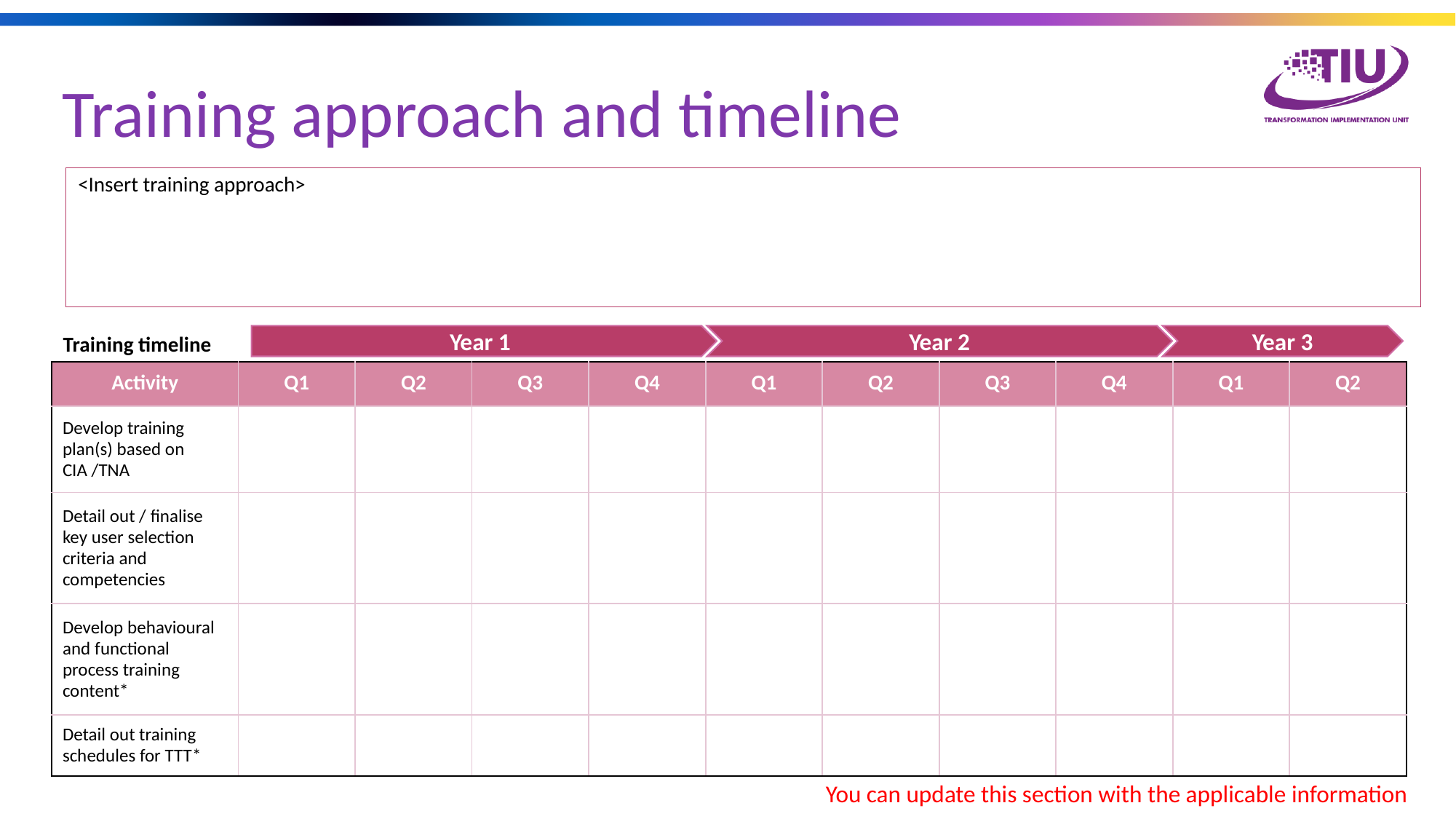

Training approach and timeline
<Insert training approach>
Training timeline
Year 1
Year 2
Year 3
| Activity | Q1 | Q2 | Q3 | Q4 | Q1 | Q2 | Q3 | Q4 | Q1 | Q2 |
| --- | --- | --- | --- | --- | --- | --- | --- | --- | --- | --- |
| Develop training plan(s) based on CIA /TNA |  |  |  |  |  |  |  |  |  |  |
| Detail out / finalise key user selection criteria and competencies |  |  |  |  |  |  |  |  |  |  |
| Develop behavioural and functional process training content\* |  |  |  |  |  |  |  |  |  |  |
| Detail out training schedules for TTT\* |  |  |  |  |  |  |  |  |  |  |
You can update this section with the applicable information